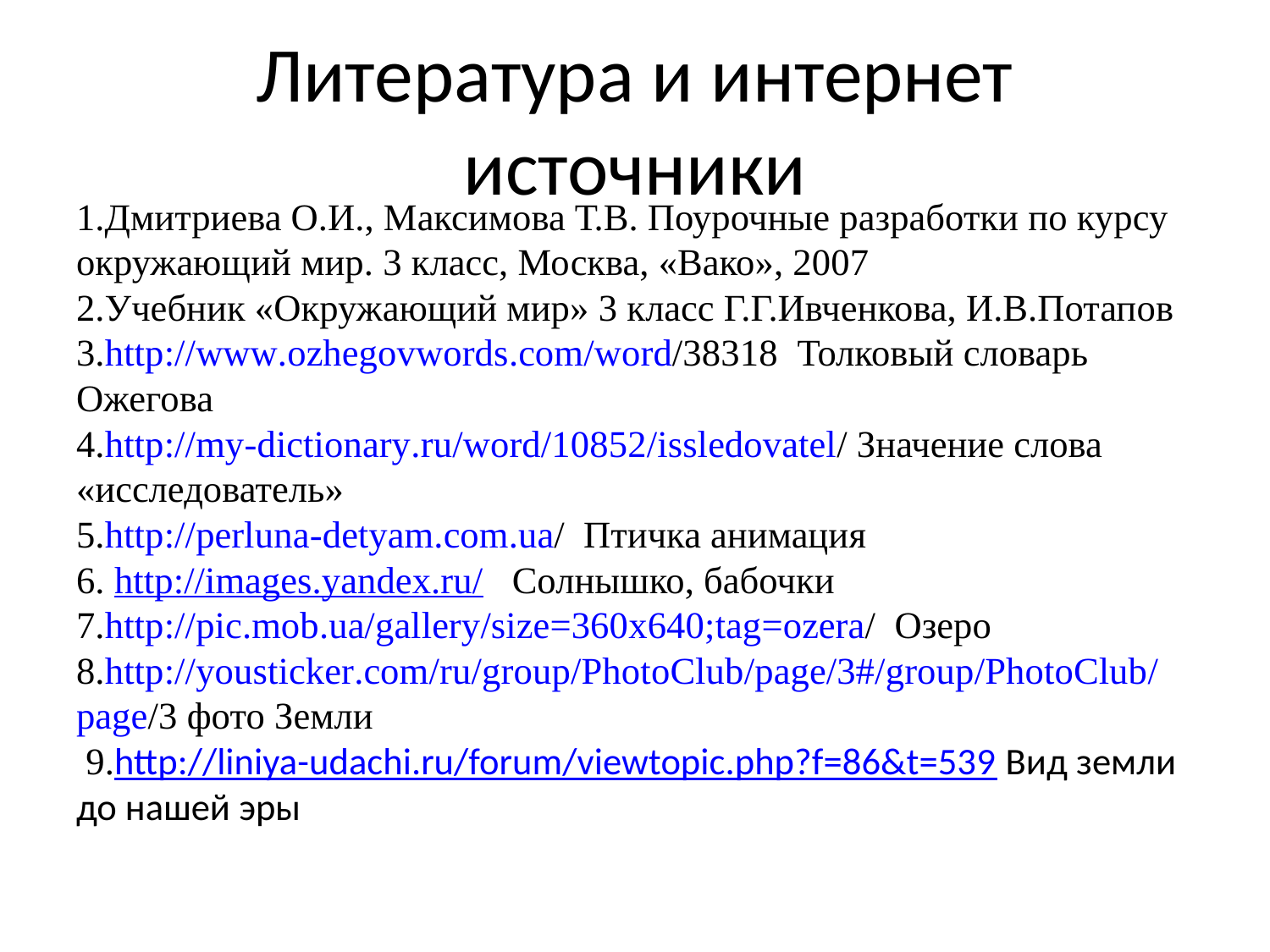

# Литература и интернет источники
1.Дмитриева О.И., Максимова Т.В. Поурочные разработки по курсу окружающий мир. 3 класс, Москва, «Вако», 2007
2.Учебник «Окружающий мир» 3 класс Г.Г.Ивченкова, И.В.Потапов
3.http://www.ozhegovwords.com/word/38318  Толковый словарь Ожегова
4.http://my-dictionary.ru/word/10852/issledovatel/ Значение слова «исследователь»
5.http://perluna-detyam.com.ua/  Птичка анимация
6. http://images.yandex.ru/   Солнышко, бабочки
7.http://pic.mob.ua/gallery/size=360x640;tag=ozera/  Озеро
8.http://yousticker.com/ru/group/PhotoClub/page/3#/group/PhotoClub/page/3 фото Земли
 9.http://liniya-udachi.ru/forum/viewtopic.php?f=86&t=539 Вид земли до нашей эры